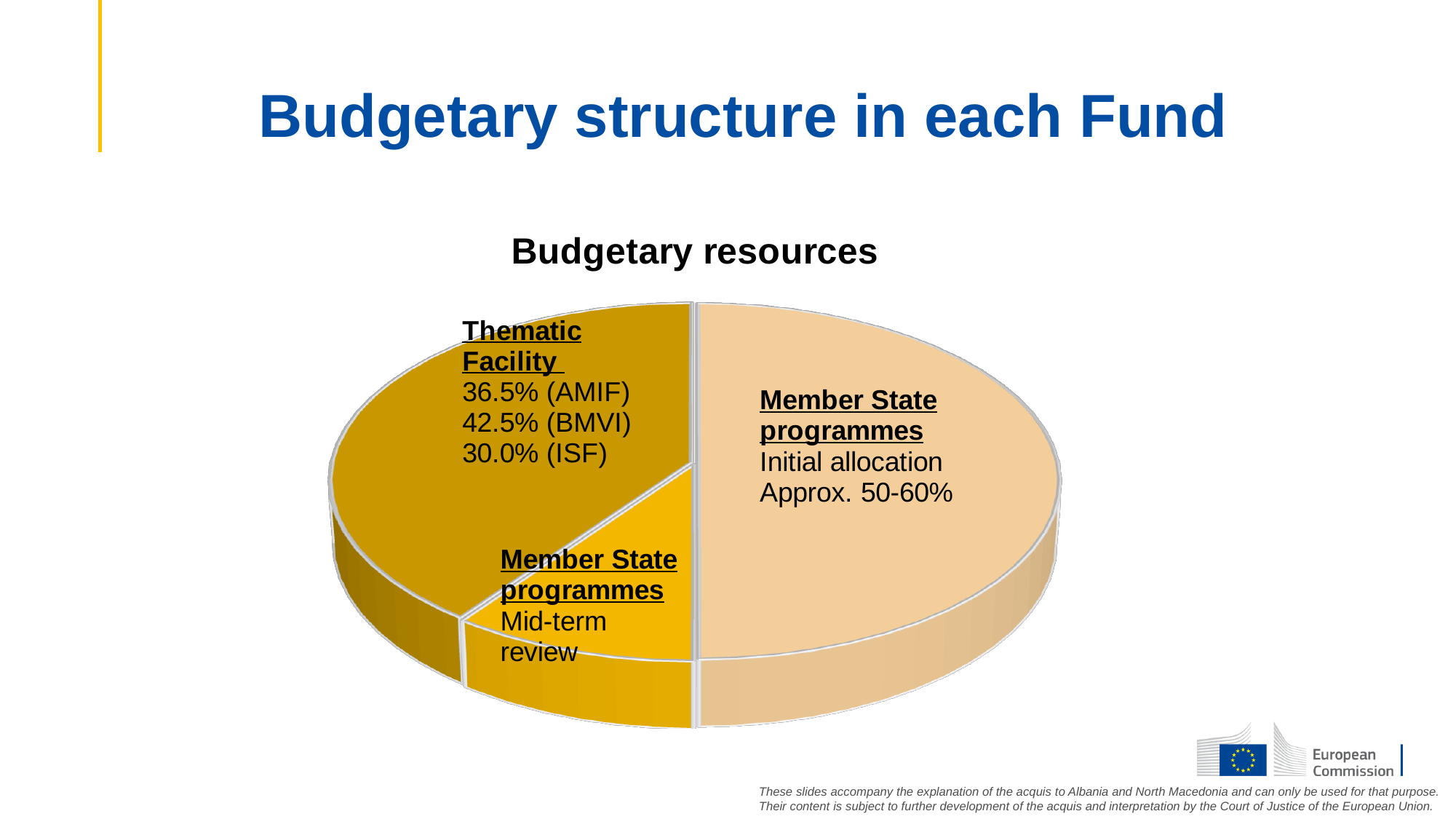

# Budgetary structure in each Fund

[unsupported chart]